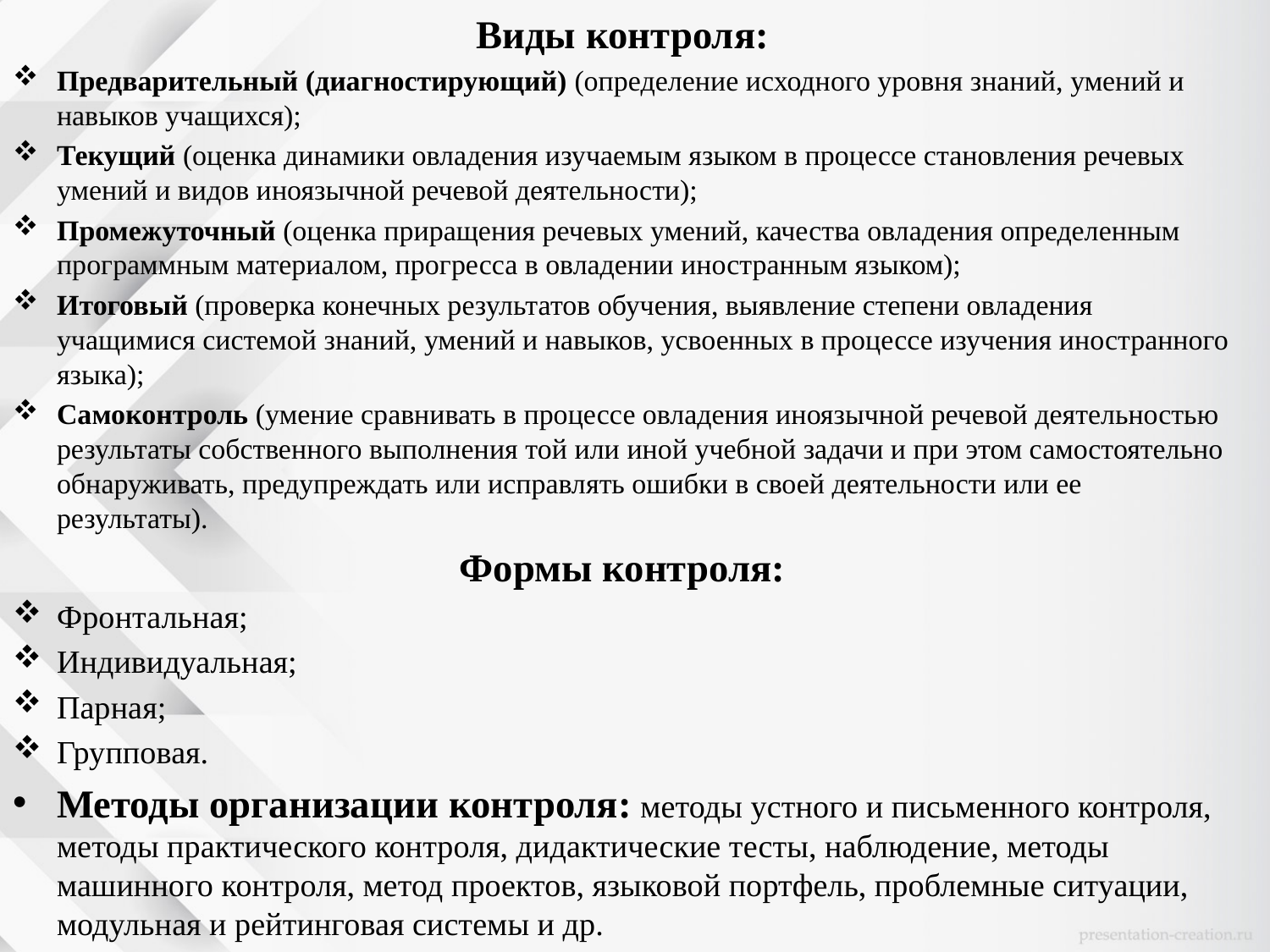

Виды контроля:
Предварительный (диагностирующий) (определение исходного уровня знаний, умений и навыков учащихся);
Текущий (оценка динамики овладения изучаемым языком в процессе становления речевых умений и видов иноязычной речевой деятельности);
Промежуточный (оценка приращения речевых умений, качества овладения определенным программным материалом, прогресса в овладении иностранным языком);
Итоговый (проверка конечных результатов обучения, выявление степени овладения учащимися системой знаний, умений и навыков, усвоенных в процессе изучения иностранного языка);
Самоконтроль (умение сравнивать в процессе овладения иноязычной речевой деятельностью результаты собственного выполнения той или иной учебной задачи и при этом самостоятельно обнаруживать, предупреждать или исправлять ошибки в своей деятельности или ее результаты).
Формы контроля:
Фронтальная;
Индивидуальная;
Парная;
Групповая.
Методы организации контроля: методы устного и письменного контроля, методы практического контроля, дидактические тесты, наблюдение, методы машинного контроля, метод проектов, языковой портфель, проблемные ситуации, модульная и рейтинговая системы и др.